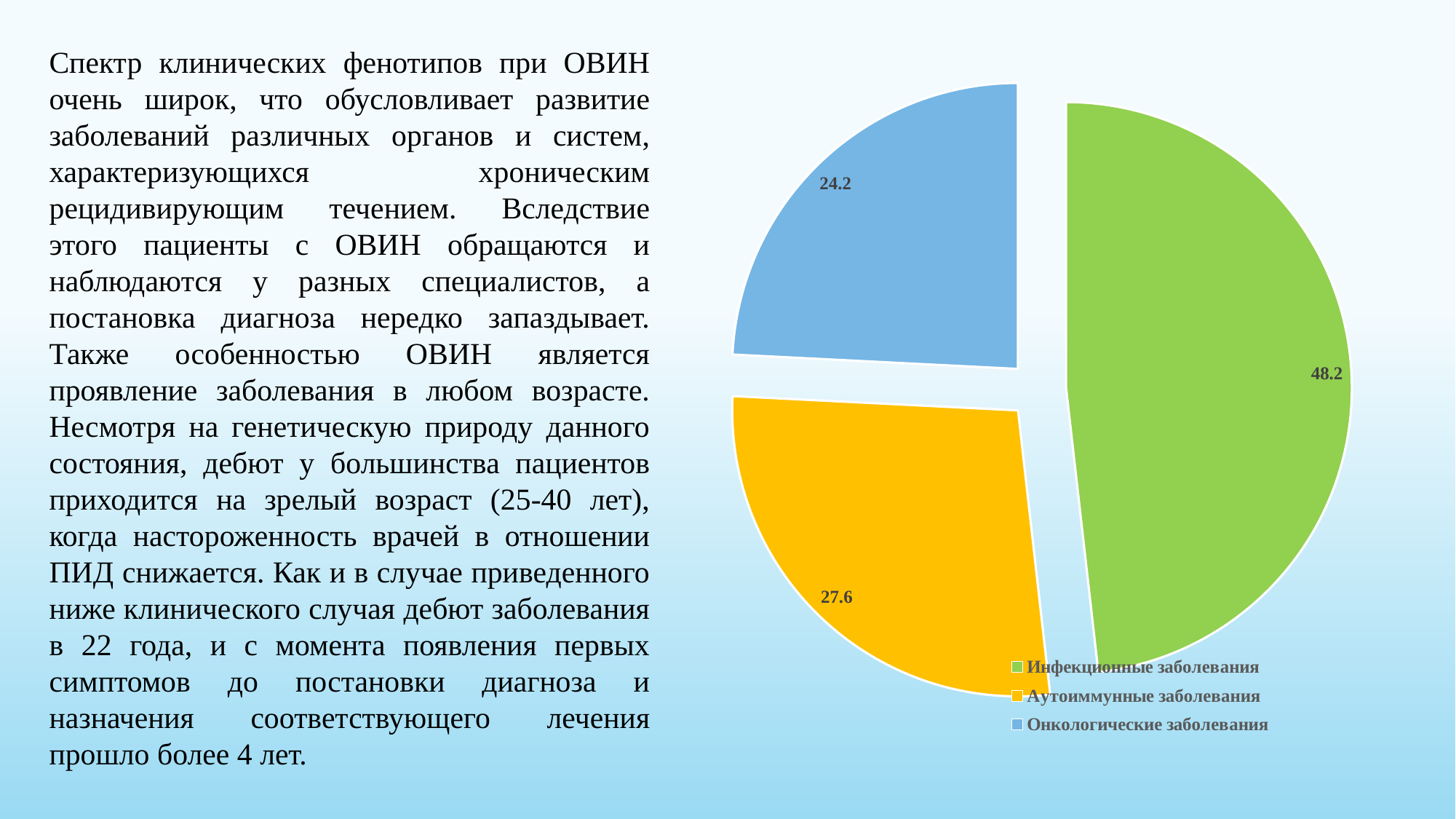

Спектр клинических фенотипов при ОВИН очень широк, что обусловливает развитие заболеваний различных органов и систем, характеризующихся хроническим рецидивирующим течением. Вследствие этого пациенты с ОВИН обращаются и наблюдаются у разных специалистов, а постановка диагноза нередко запаздывает. Также особенностью ОВИН является проявление заболевания в любом возрасте. Несмотря на генетическую природу данного состояния, дебют у большинства пациентов приходится на зрелый возраст (25-40 лет), когда настороженность врачей в отношении ПИД снижается. Как и в случае приведенного ниже клинического случая дебют заболевания в 22 года, и с момента появления первых симптомов до постановки диагноза и назначения соответствующего лечения прошло более 4 лет.

### Chart

| Category |  |
|---|---|
| Инфекционные заболевания | 48.2 |
| Аутоиммунные заболевания | 27.6 |
| Онкологические заболевания | 24.2 |